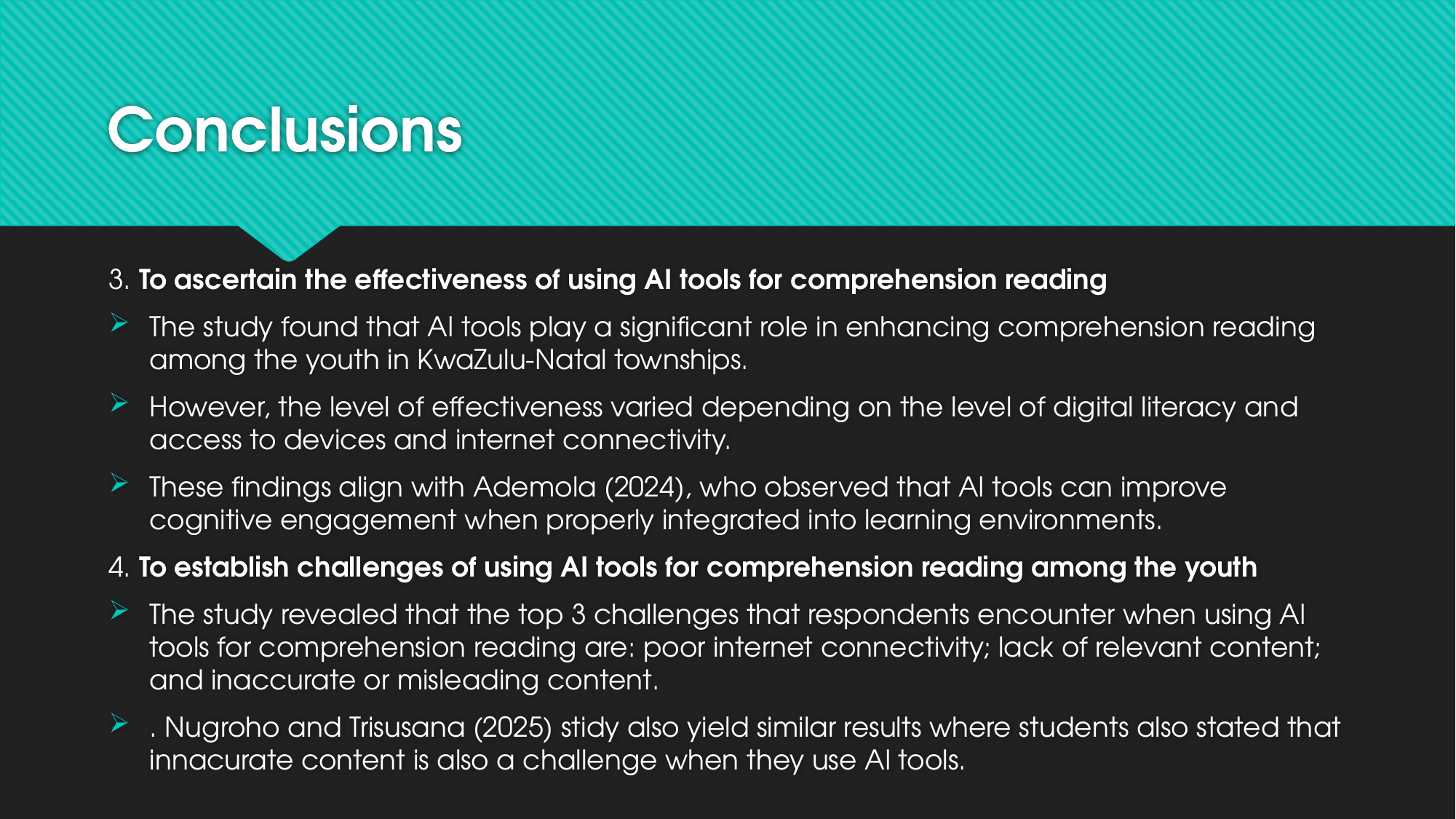

# Conclusions
3. To ascertain the effectiveness of using AI tools for comprehension reading
The study found that AI tools play a significant role in enhancing comprehension reading among the youth in KwaZulu-Natal townships.
However, the level of effectiveness varied depending on the level of digital literacy and access to devices and internet connectivity.
These findings align with Ademola (2024), who observed that AI tools can improve cognitive engagement when properly integrated into learning environments.
4. To establish challenges of using AI tools for comprehension reading among the youth
The study revealed that the top 3 challenges that respondents encounter when using AI tools for comprehension reading are: poor internet connectivity; lack of relevant content; and inaccurate or misleading content.
. Nugroho and Trisusana (2025) stidy also yield similar results where students also stated that innacurate content is also a challenge when they use AI tools.